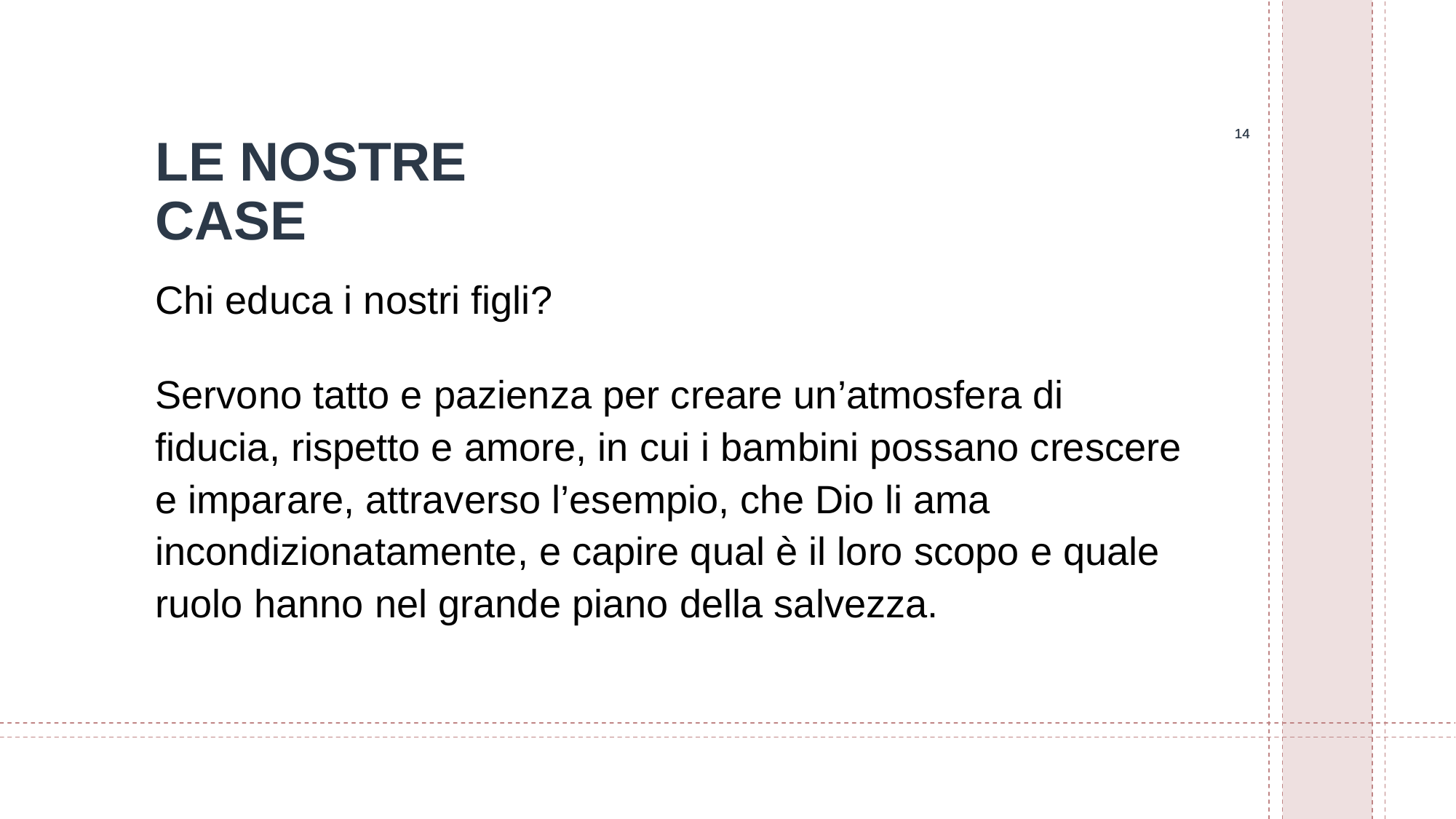

14
14
# LE NOSTRE CASE
Chi educa i nostri figli?

Servono tatto e pazienza per creare un’atmosfera di fiducia, rispetto e amore, in cui i bambini possano crescere e imparare, attraverso l’esempio, che Dio li ama incondizionatamente, e capire qual è il loro scopo e quale ruolo hanno nel grande piano della salvezza.